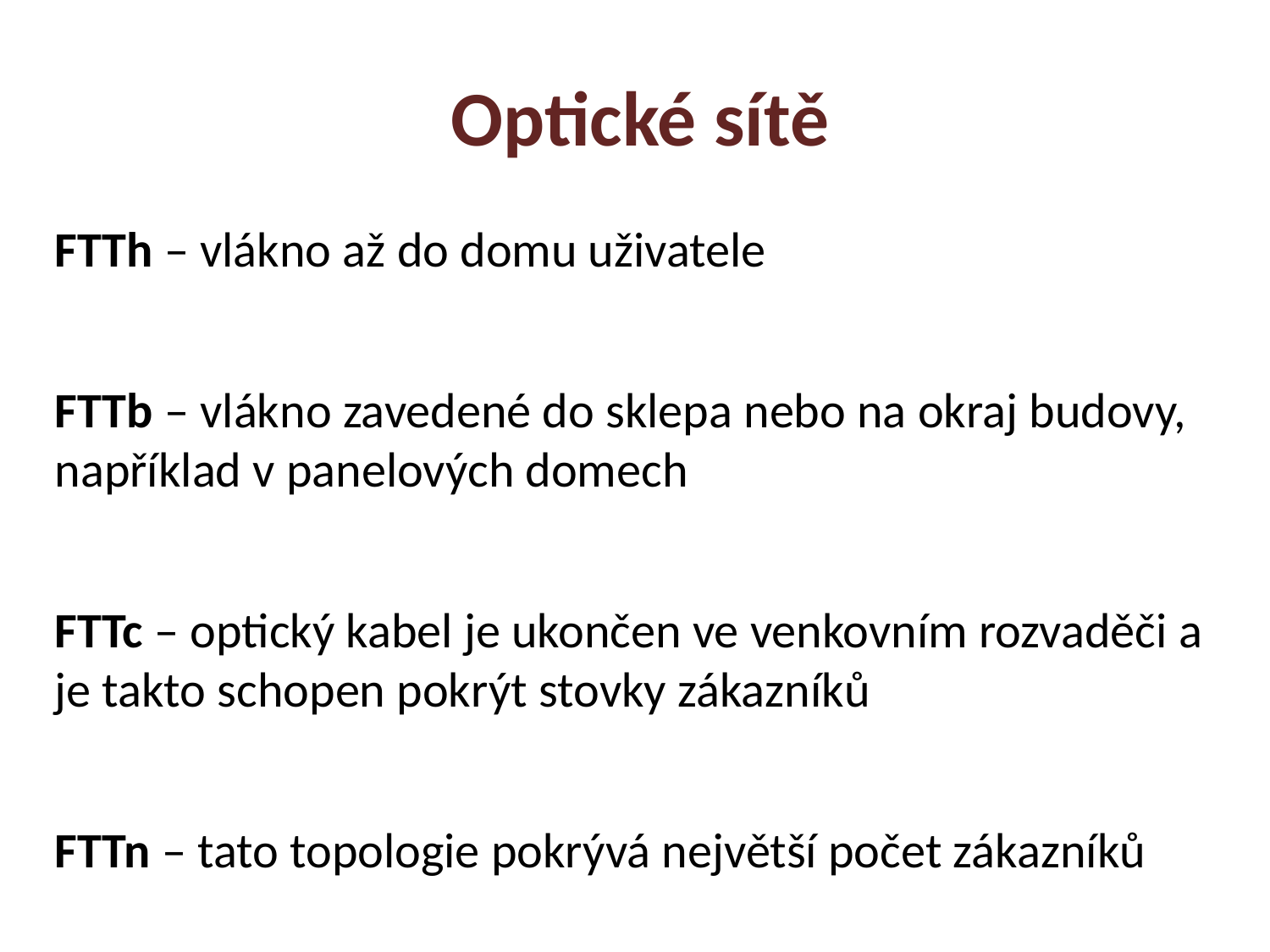

Optické sítě
FTTh – vlákno až do domu uživatele

FTTb – vlákno zavedené do sklepa nebo na okraj budovy, například v panelových domech

FTTc – optický kabel je ukončen ve venkovním rozvaděči a je takto schopen pokrýt stovky zákazníků

FTTn – tato topologie pokrývá největší počet zákazníků